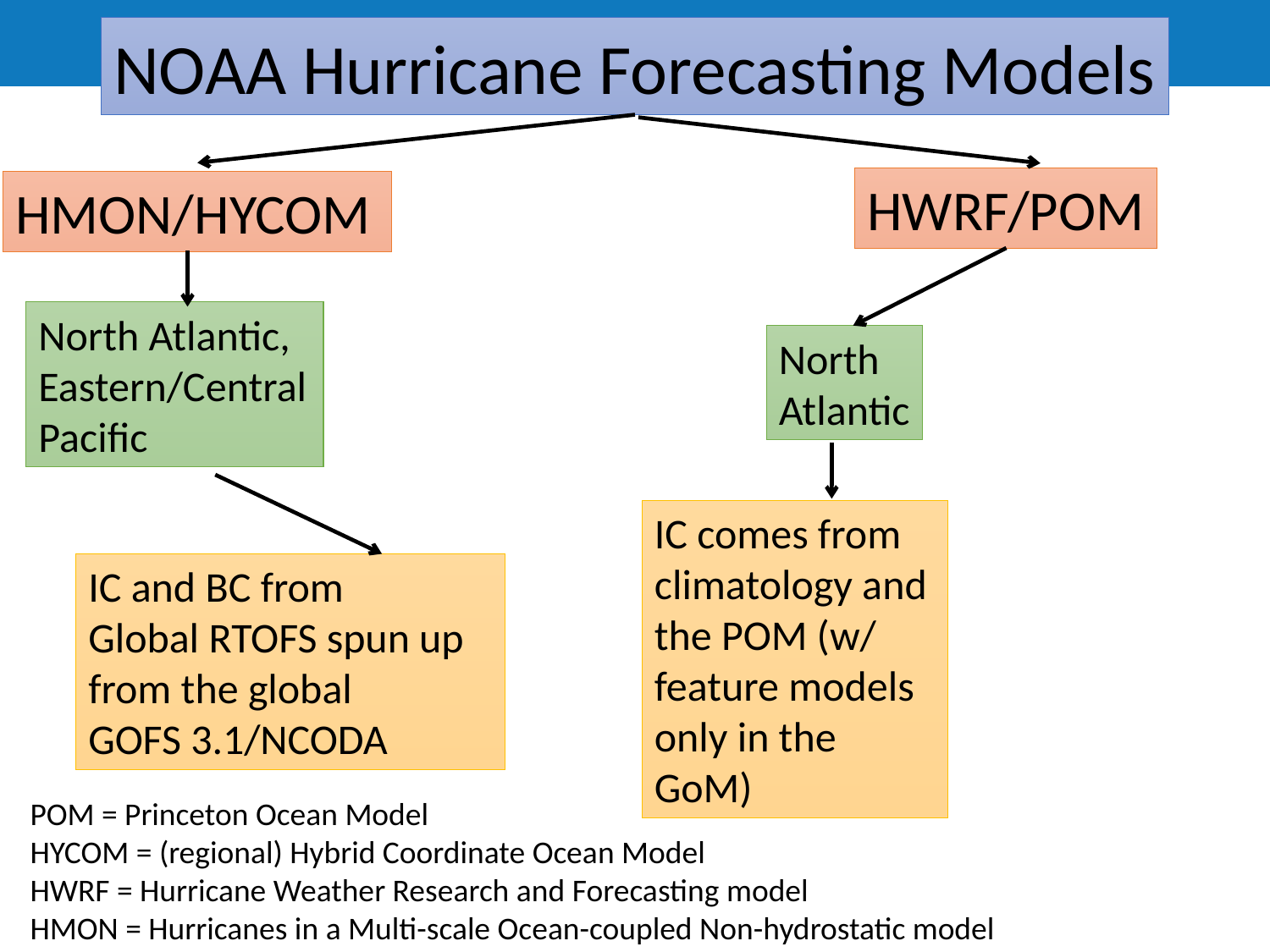

NOAA Hurricane Forecasting Models
HWRF/POM
HMON/HYCOM
North Atlantic,
Eastern/Central Pacific
North
Atlantic
IC comes from climatology and the POM (w/ feature models only in the GoM)
IC and BC from
Global RTOFS spun up from the global
GOFS 3.1/NCODA
POM = Princeton Ocean Model
HYCOM = (regional) Hybrid Coordinate Ocean Model
HWRF = Hurricane Weather Research and Forecasting model
HMON = Hurricanes in a Multi-scale Ocean-coupled Non-hydrostatic model